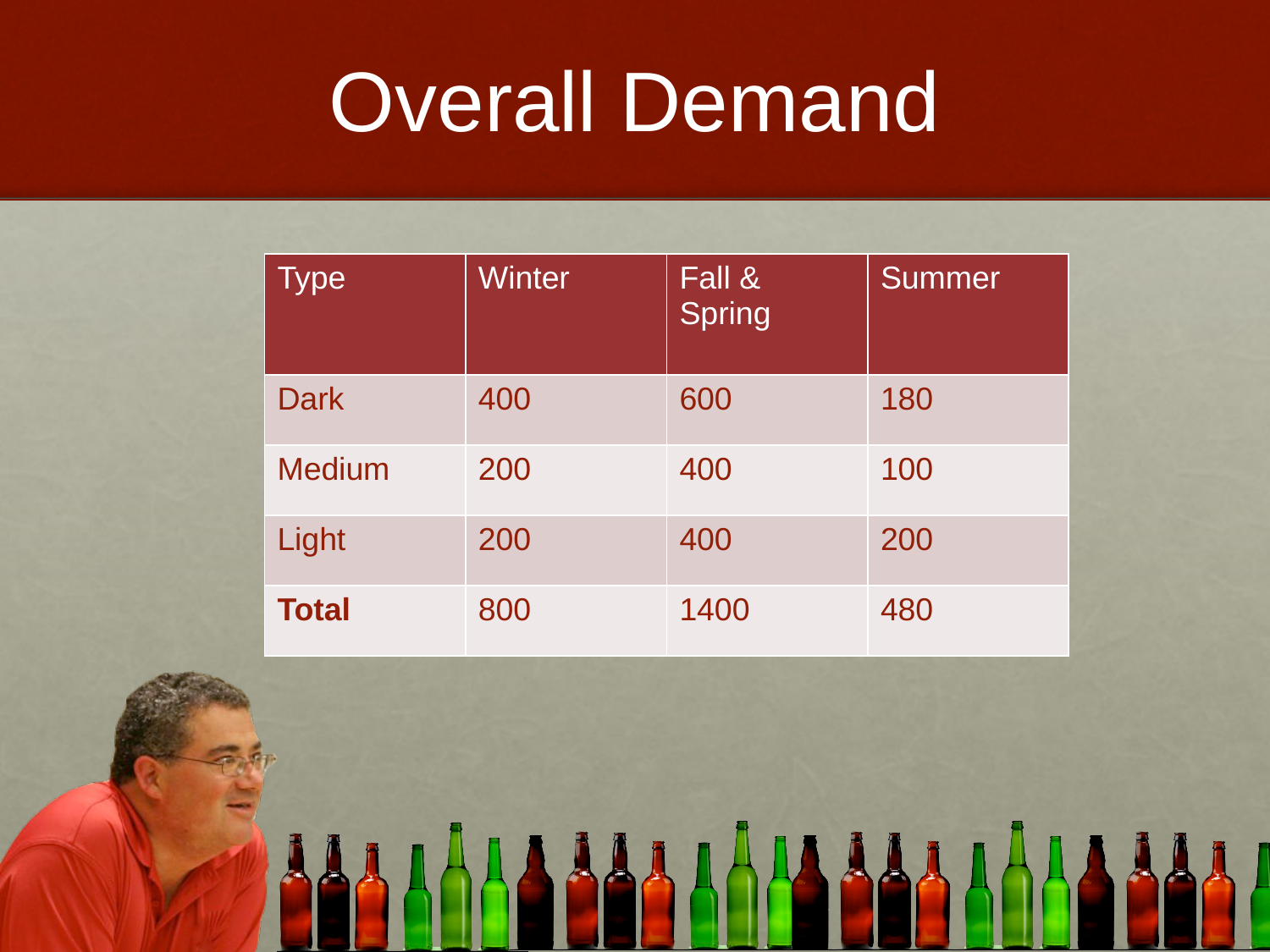

# Overall Demand

| Type | Winter | Fall & Spring | Summer |
| --- | --- | --- | --- |
| Dark | 400 | 600 | 180 |
| Medium | 200 | 400 | 100 |
| Light | 200 | 400 | 200 |
| Total | 800 | 1400 | 480 |